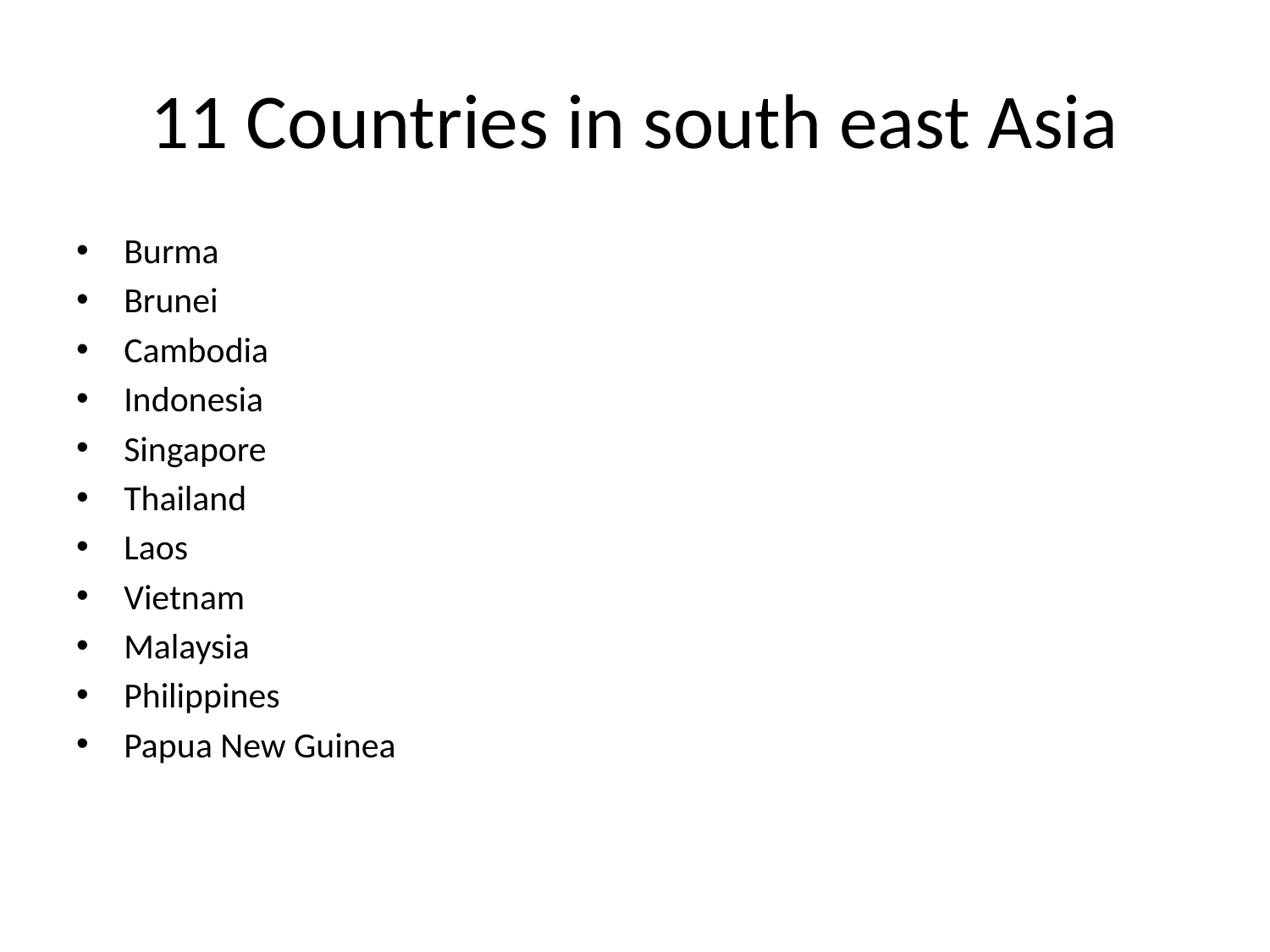

# 11 Countries in south east Asia
Burma
Brunei
Cambodia
Indonesia
Singapore
Thailand
Laos
Vietnam
Malaysia
Philippines
Papua New Guinea